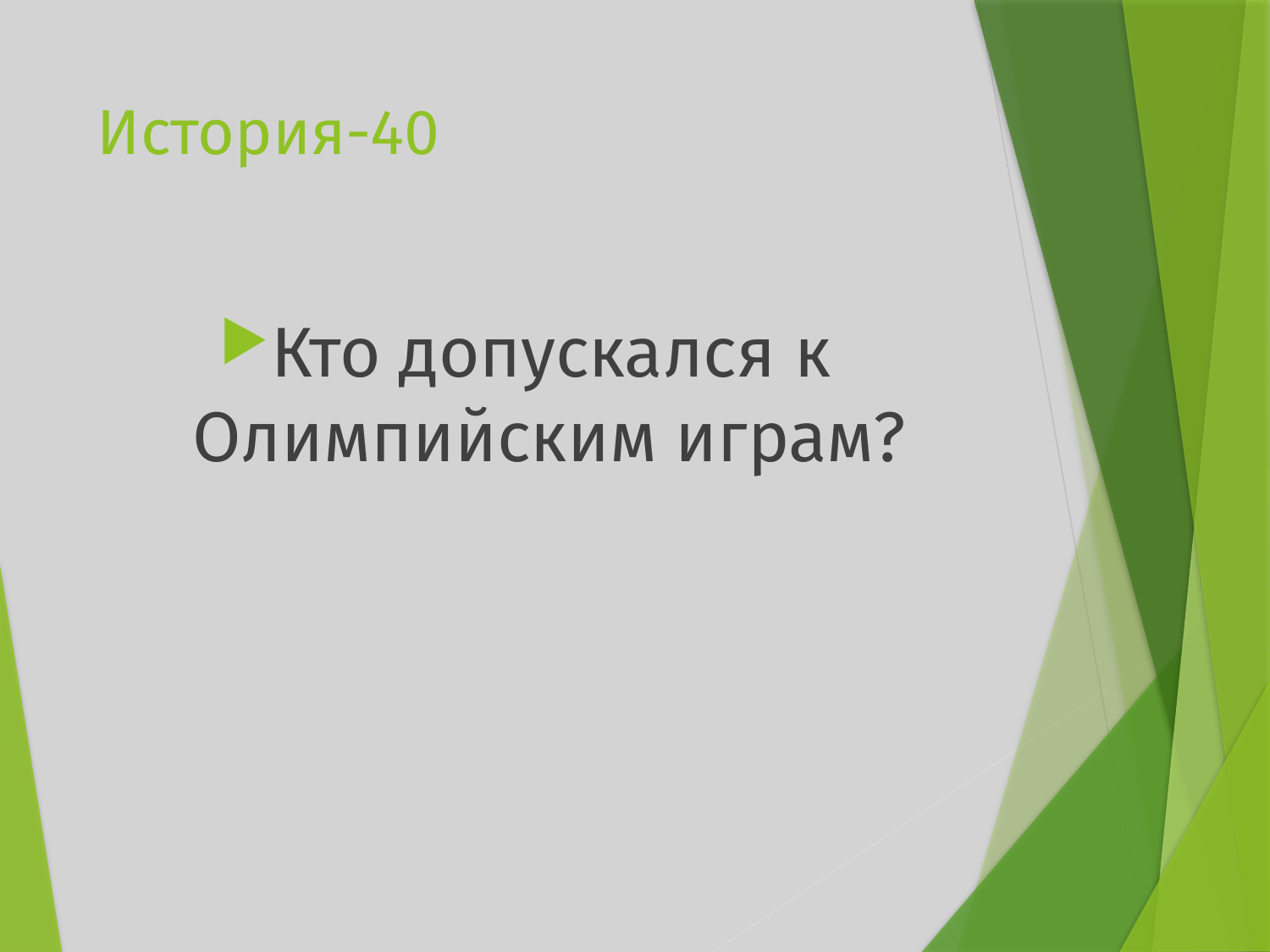

# История-40
Кто допускался к Олимпийским играм?